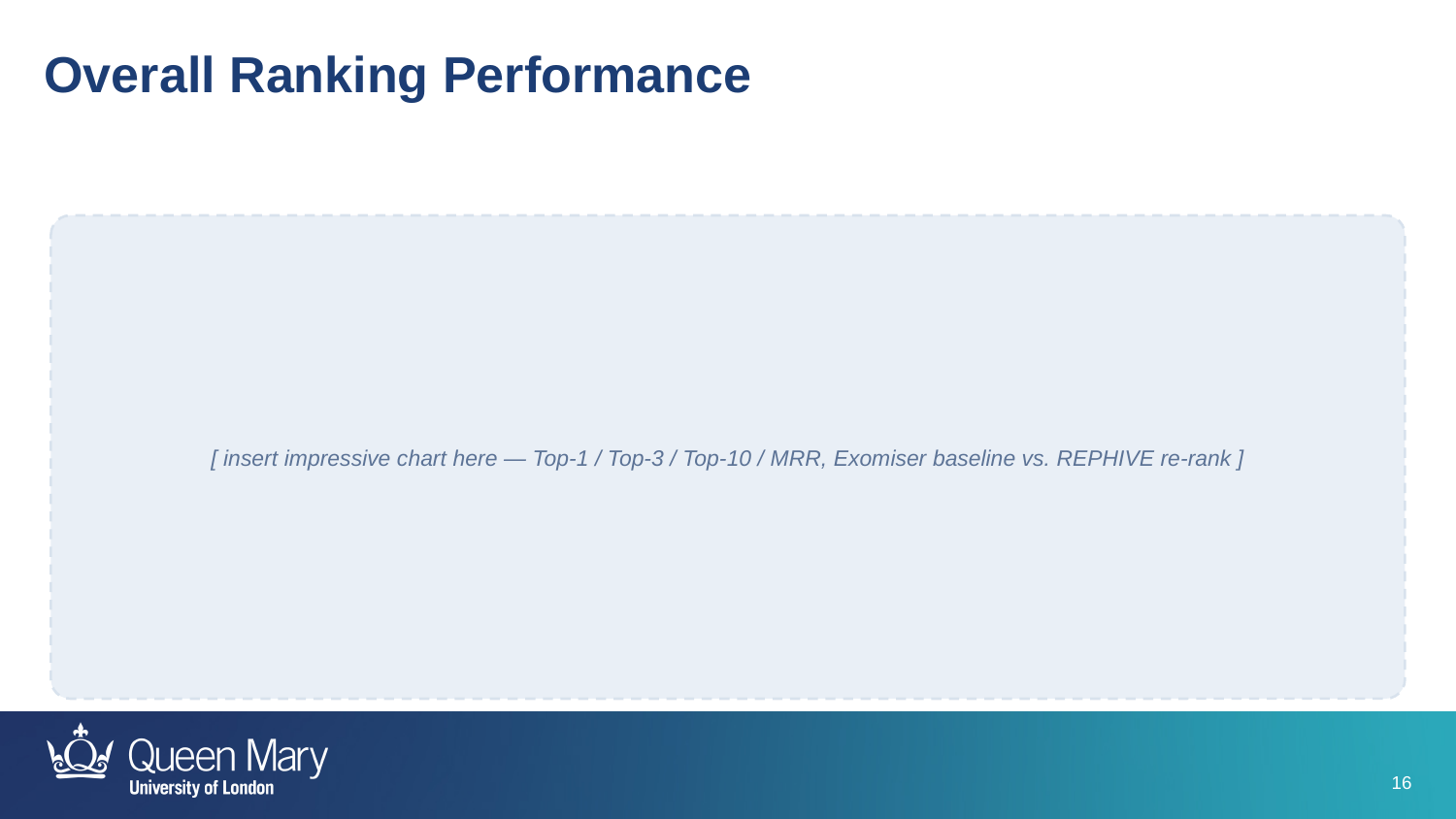

Overall Ranking Performance
[ insert impressive chart here — Top-1 / Top-3 / Top-10 / MRR, Exomiser baseline vs. REPHIVE re-rank ]